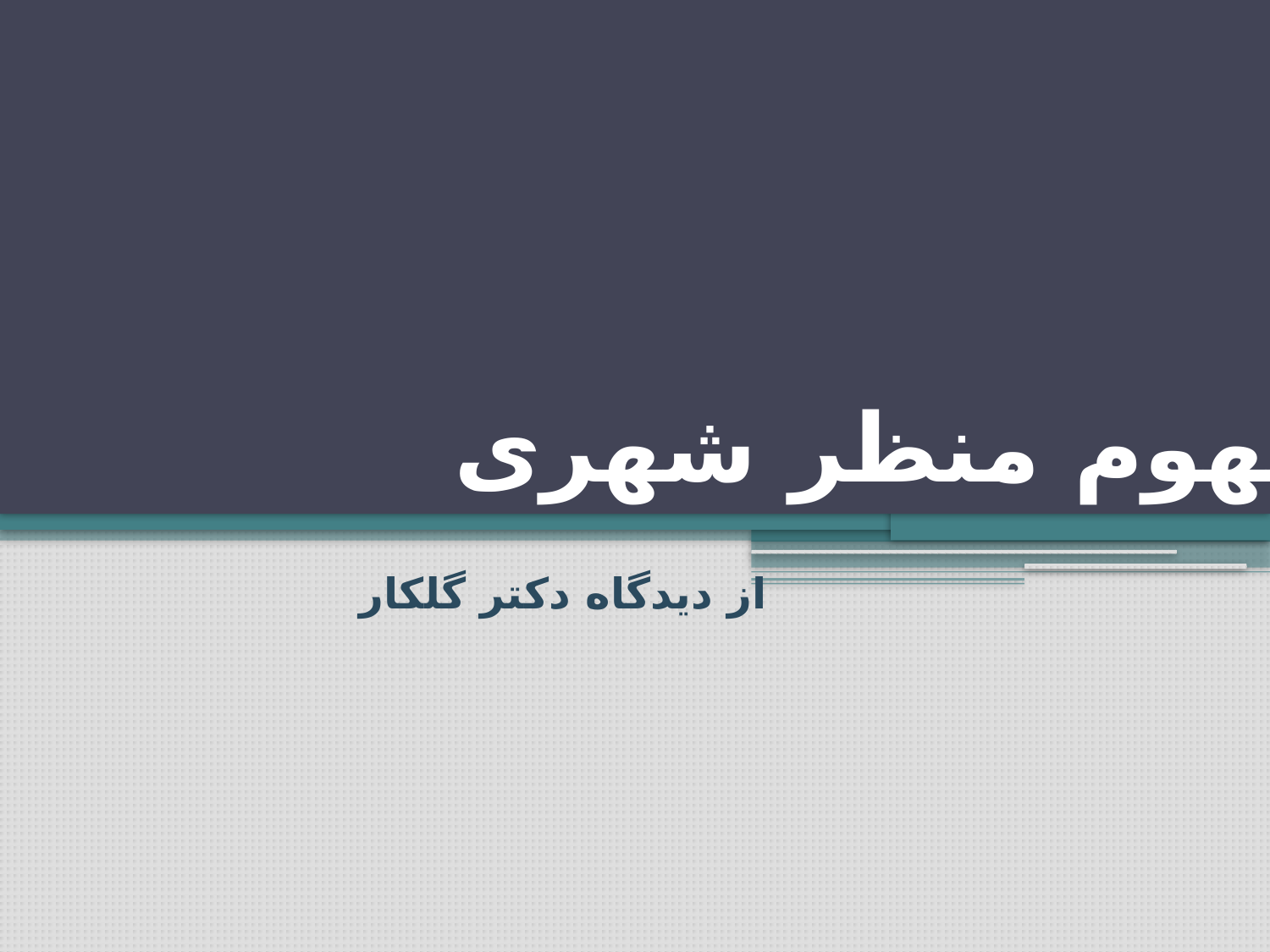

مفهوم منظر شهری
از دیدگاه دکتر گلکار